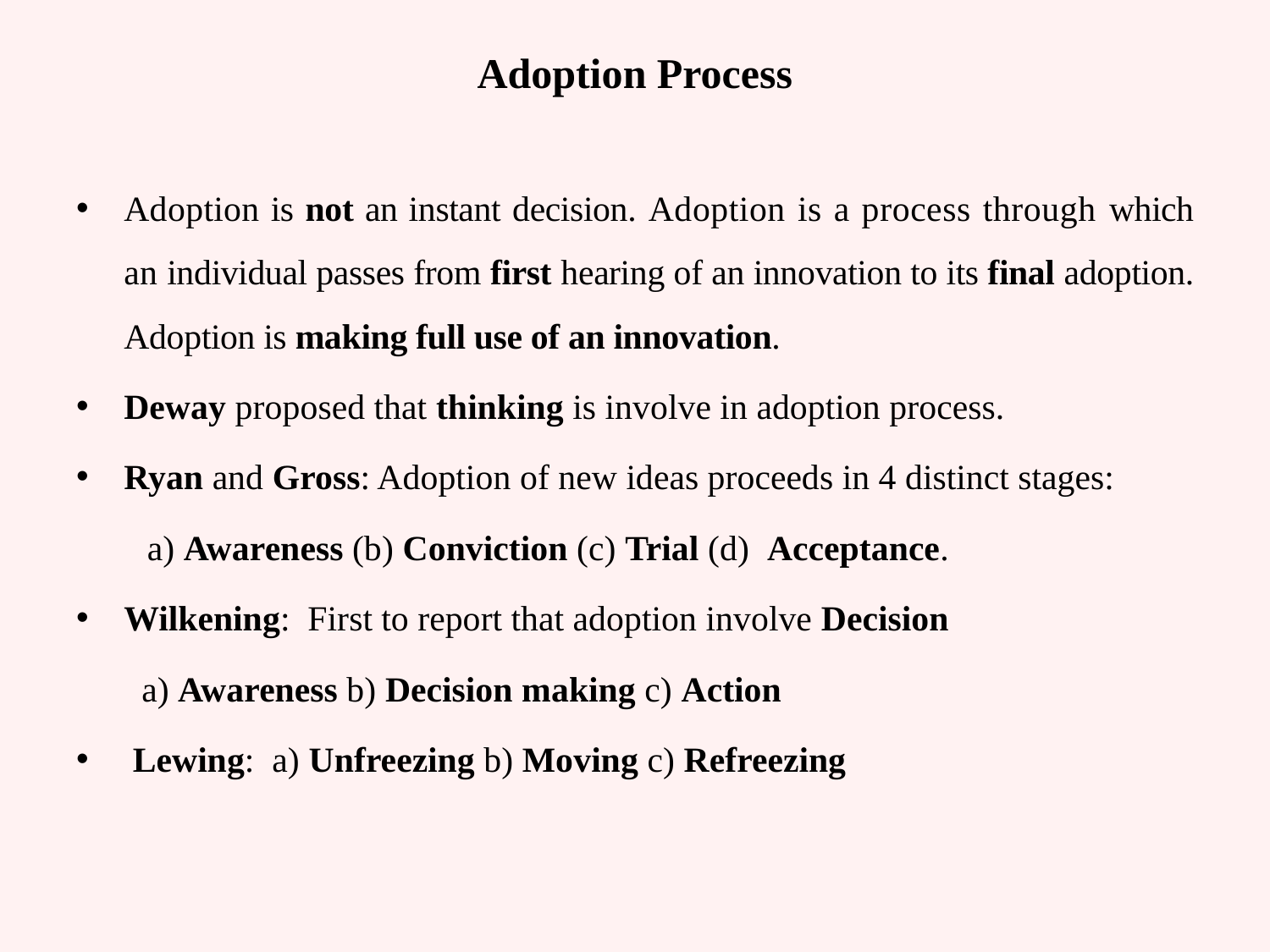

# Adoption Process
Adoption is not an instant decision. Adoption is a process through which an individual passes from first hearing of an innovation to its final adoption. Adoption is making full use of an innovation.
Deway proposed that thinking is involve in adoption process.
Ryan and Gross: Adoption of new ideas proceeds in 4 distinct stages:
        a) Awareness (b) Conviction (c) Trial (d)  Acceptance.
Wilkening:  First to report that adoption involve Decision
	  a) Awareness b) Decision making c) Action
 Lewing:  a) Unfreezing b) Moving c) Refreezing